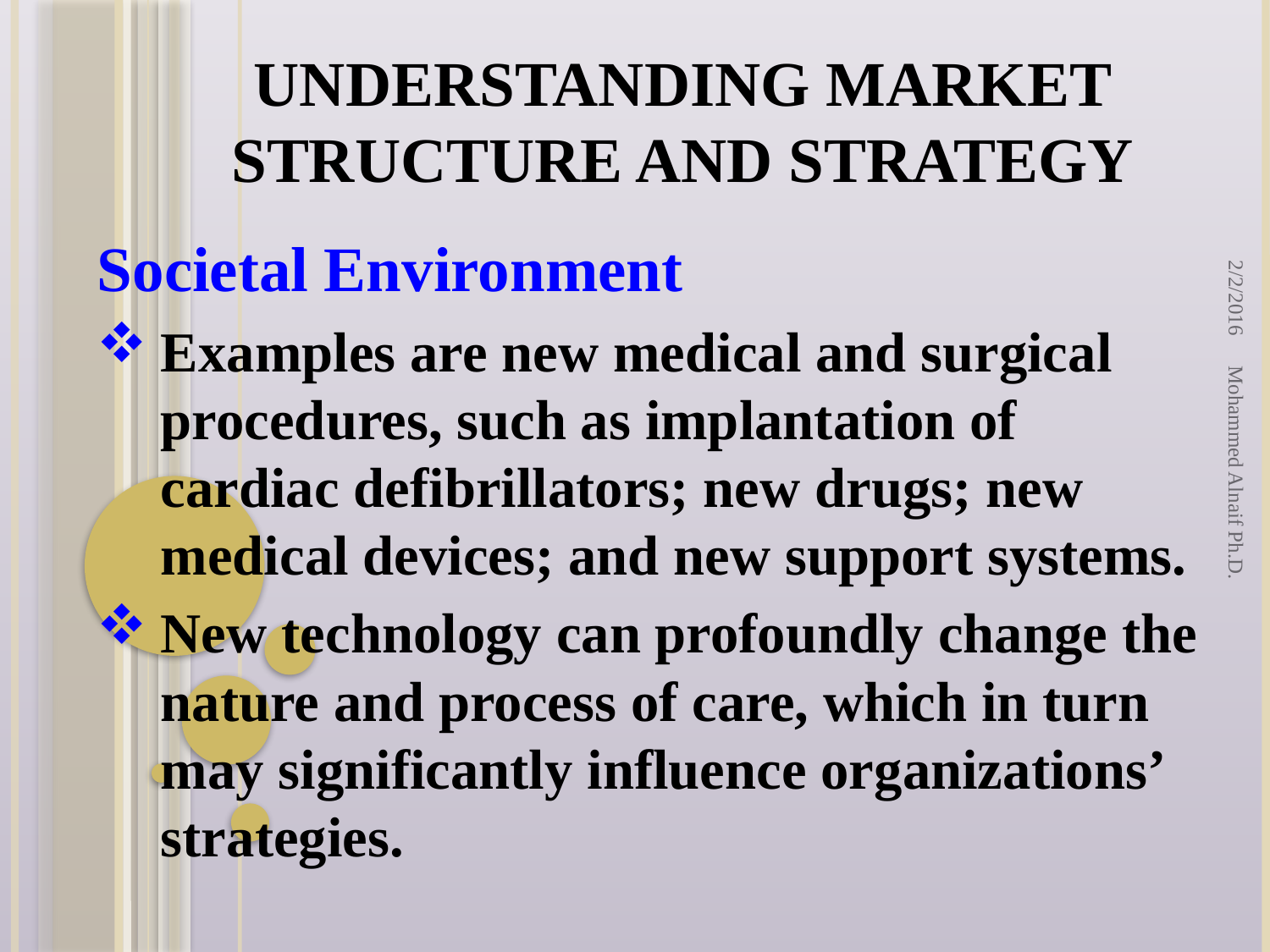

# Understanding Market Structure and Strategy
2/2/2016
Societal Environment
Examples are new medical and surgical procedures, such as implantation of cardiac defibrillators; new drugs; new medical devices; and new support systems.
New technology can profoundly change the nature and process of care, which in turn may significantly influence organizations’ strategies.
Mohammed Alnaif Ph.D.